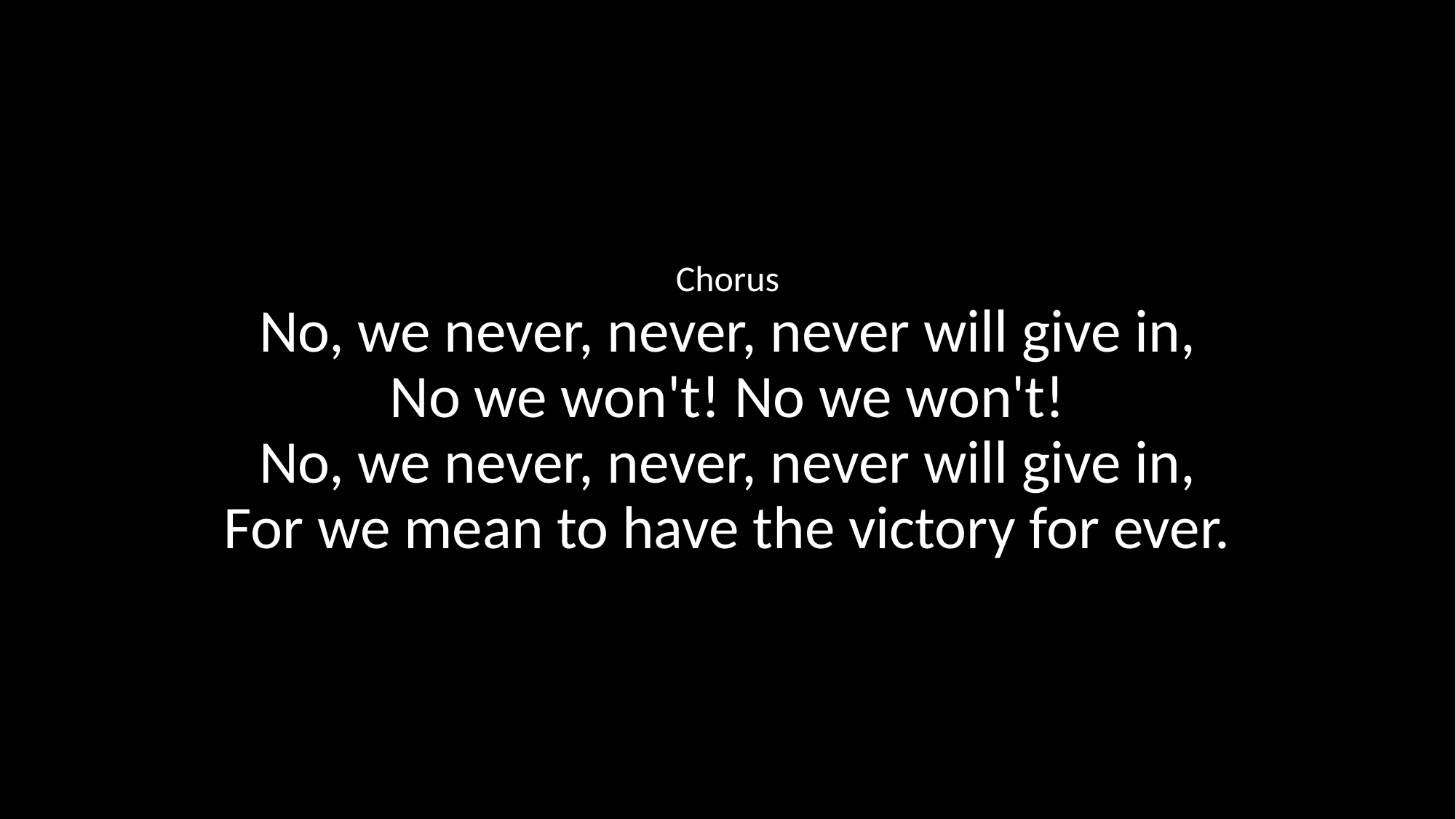

Chorus
No, we never, never, never will give in,
No we won't! No we won't!
No, we never, never, never will give in,
For we mean to have the victory for ever.